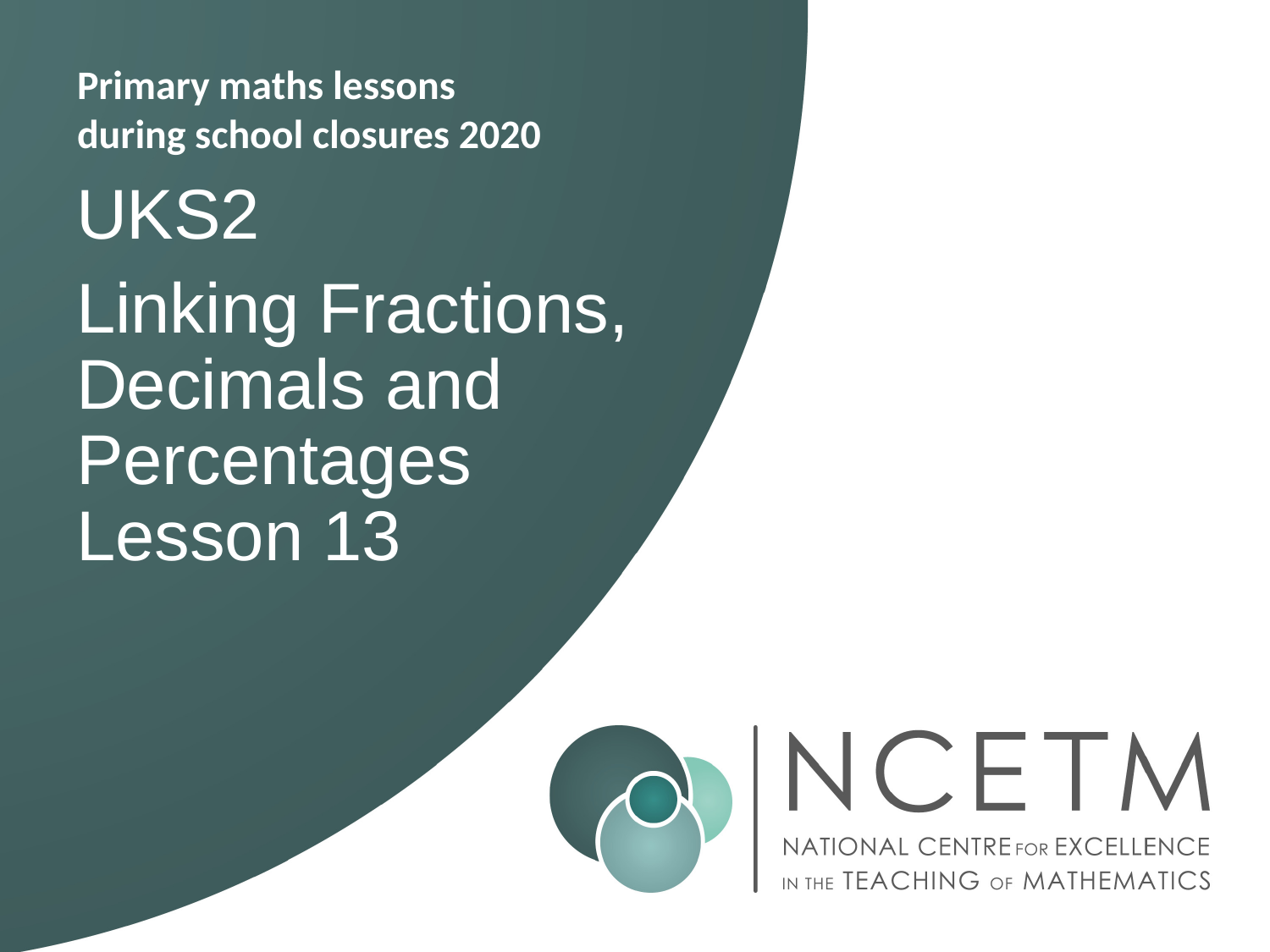

UKS2
Linking Fractions, Decimals and Percentages
Lesson 13